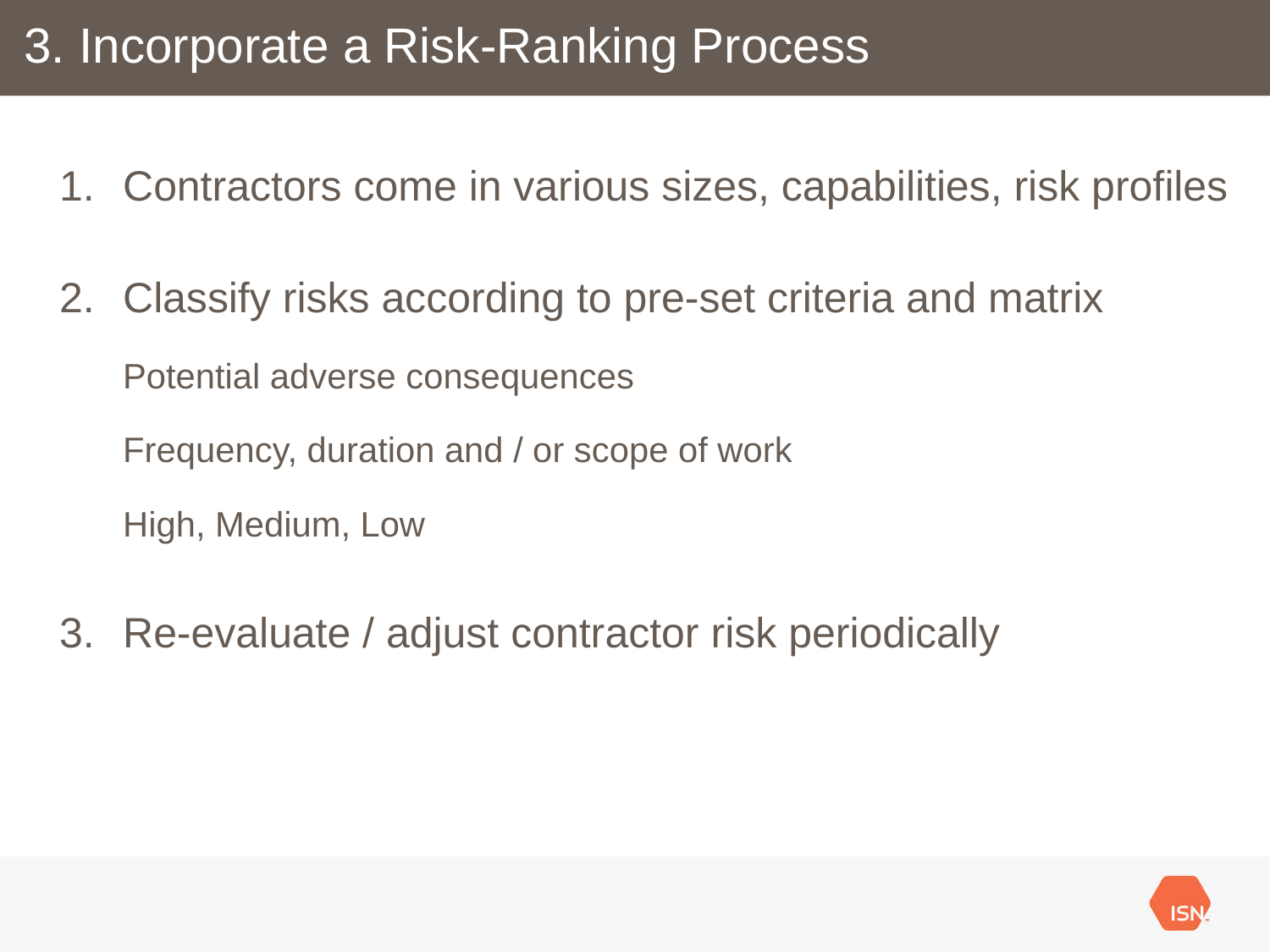

# 3. Incorporate a Risk-Ranking Process
Contractors come in various sizes, capabilities, risk profiles
Classify risks according to pre-set criteria and matrix
Potential adverse consequences
Frequency, duration and / or scope of work
High, Medium, Low
Re-evaluate / adjust contractor risk periodically